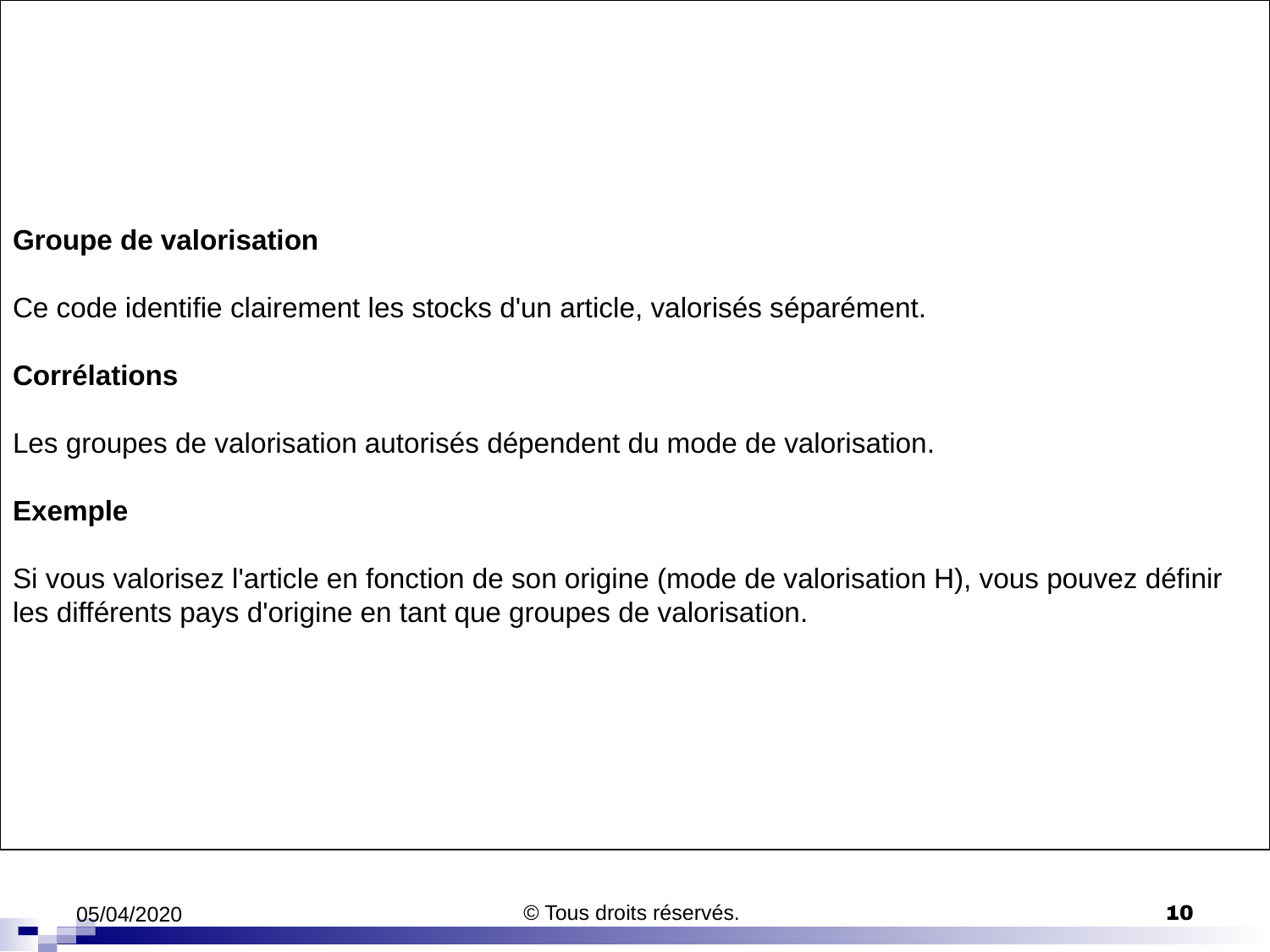

# Groupe de valorisation Ce code identifie clairement les stocks d'un article, valorisés séparément. Corrélations Les groupes de valorisation autorisés dépendent du mode de valorisation. Exemple Si vous valorisez l'article en fonction de son origine (mode de valorisation H), vous pouvez définir les différents pays d'origine en tant que groupes de valorisation.
05/04/2020
© Tous droits réservés.
10